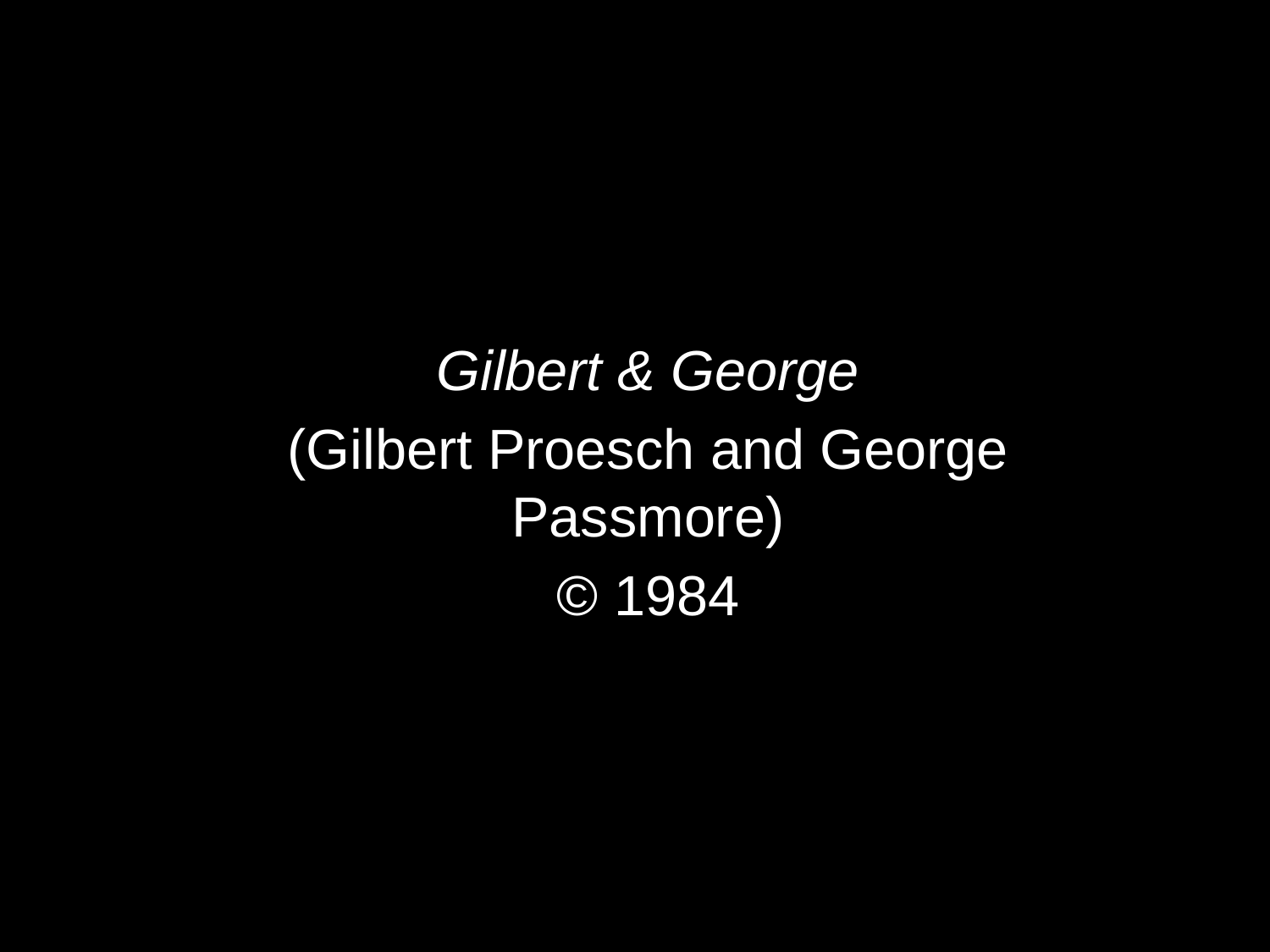

Gilbert & George
(Gilbert Proesch and George Passmore)
© 1984